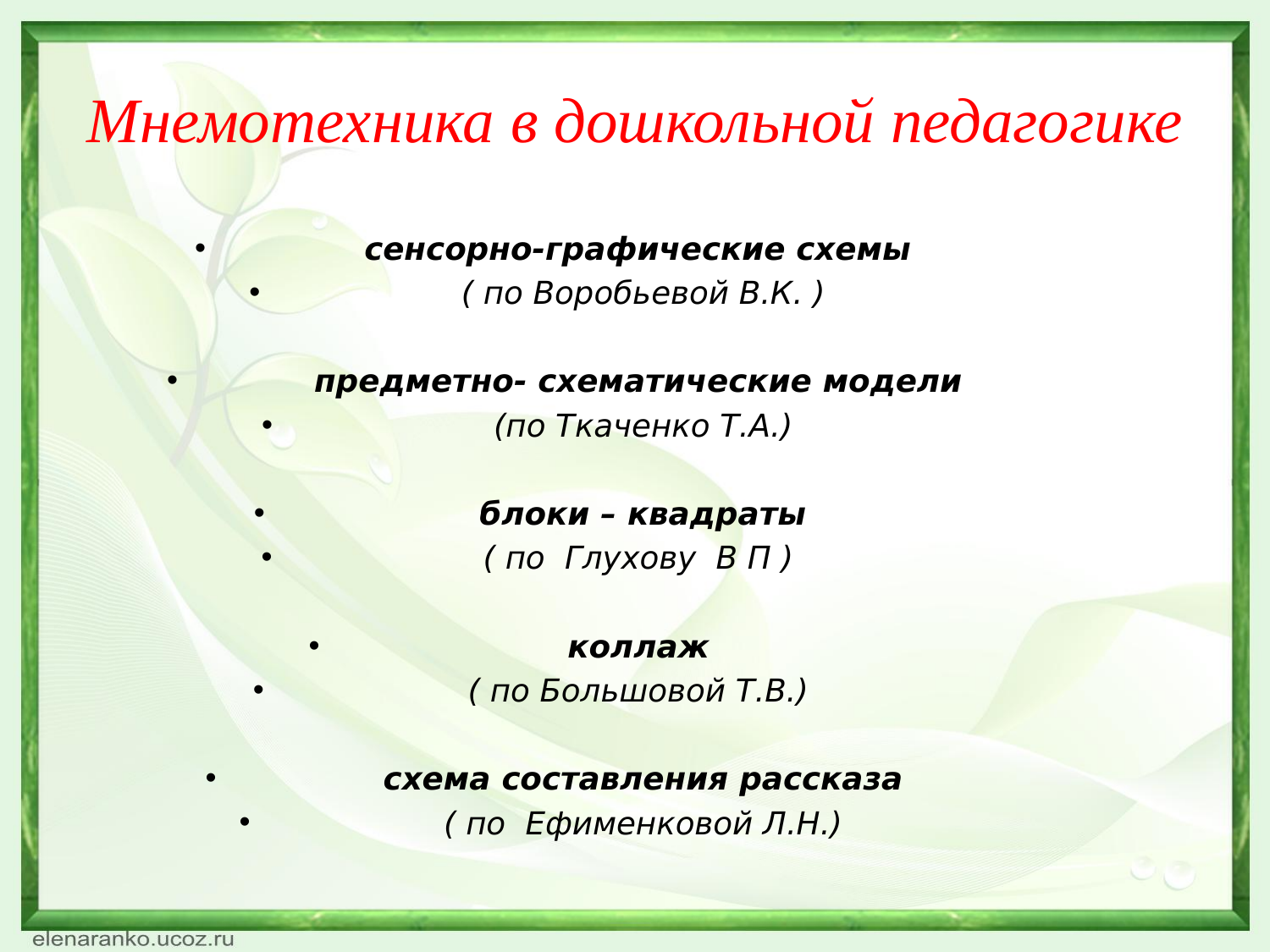

# Мнемотехника в дошкольной педагогике
сенсорно-графические схемы
( по Воробьевой В.К. )

предметно- схематические модели
 (по Ткаченко Т.А.)

 блоки – квадраты
( по  Глухову  В П )

коллаж
( по Большовой Т.В.)

схема составления рассказа
( по  Ефименковой Л.Н.)